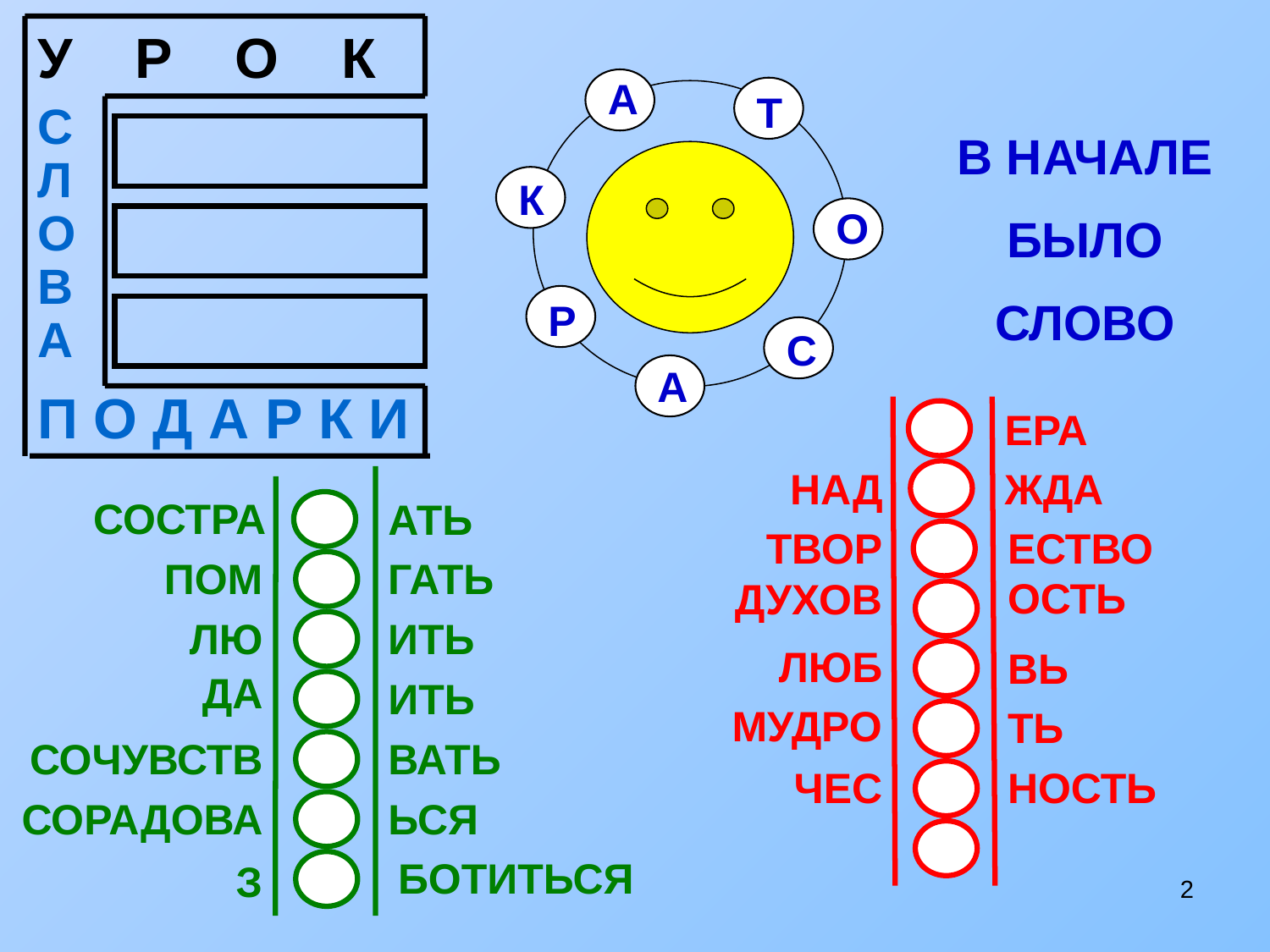

У    Р    О    К

А

Т

С  Л  О  В
А

# В НАЧАЛЕ БЫЛО СЛОВО

К

О

Р

С
А

П О Д А Р К И

ЕРА

НАД
ЖДА

СОСТРА
АТЬ

ТВОР
ЕСТВО

ГАТЬ
ПОМ

ОСТЬ
ДУХОВ

ЛЮ
ИТЬ

ЛЮБ
ВЬ

ДА
ИТЬ

МУДРО
ТЬ

СОЧУВСТВ
ВАТЬ

ЧЕС
НОСТЬ

СОРАДОВА
ЬСЯ

БОТИТЬСЯ
З

2